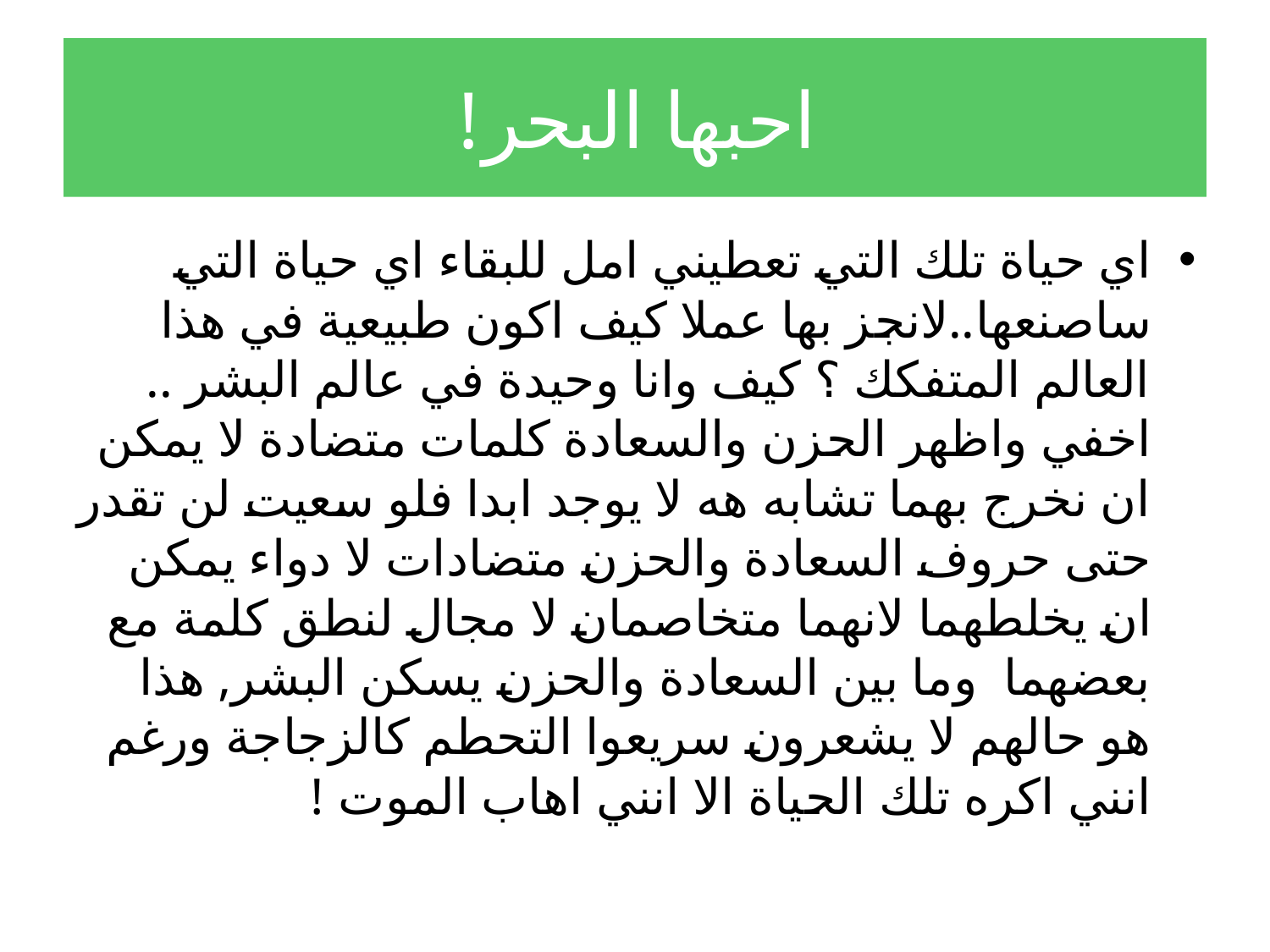

# احبها البحر!
اي حياة تلك التي تعطيني امل للبقاء اي حياة التي ساصنعها..لانجز بها عملا كيف اكون طبيعية في هذا العالم المتفكك ؟ كيف وانا وحيدة في عالم البشر .. اخفي واظهر الحزن والسعادة كلمات متضادة لا يمكن ان نخرج بهما تشابه هه لا يوجد ابدا فلو سعيت لن تقدر حتى حروف السعادة والحزن متضادات لا دواء يمكن ان يخلطهما لانهما متخاصمان لا مجال لنطق كلمة مع بعضهما  وما بين السعادة والحزن يسكن البشر, هذا هو حالهم لا يشعرون سريعوا التحطم كالزجاجة ورغم انني اكره تلك الحياة الا انني اهاب الموت !